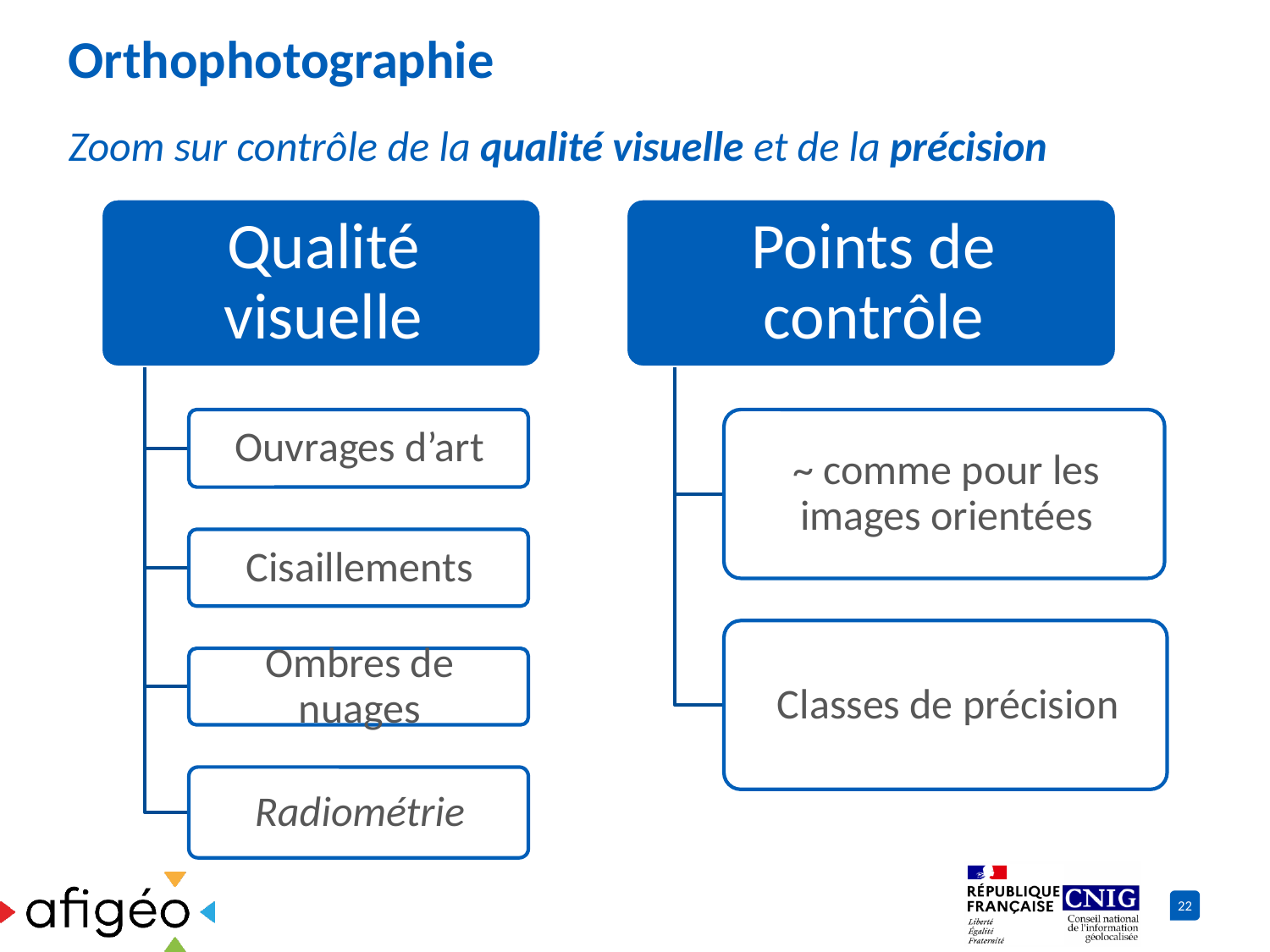

# Orthophotographie
Zoom sur contrôle de la qualité visuelle et de la précision
Qualité visuelle
Ouvrages d’art
Cisaillements
Ombres de nuages
Radiométrie
Points de contrôle
~ comme pour les images orientées
Classes de précision